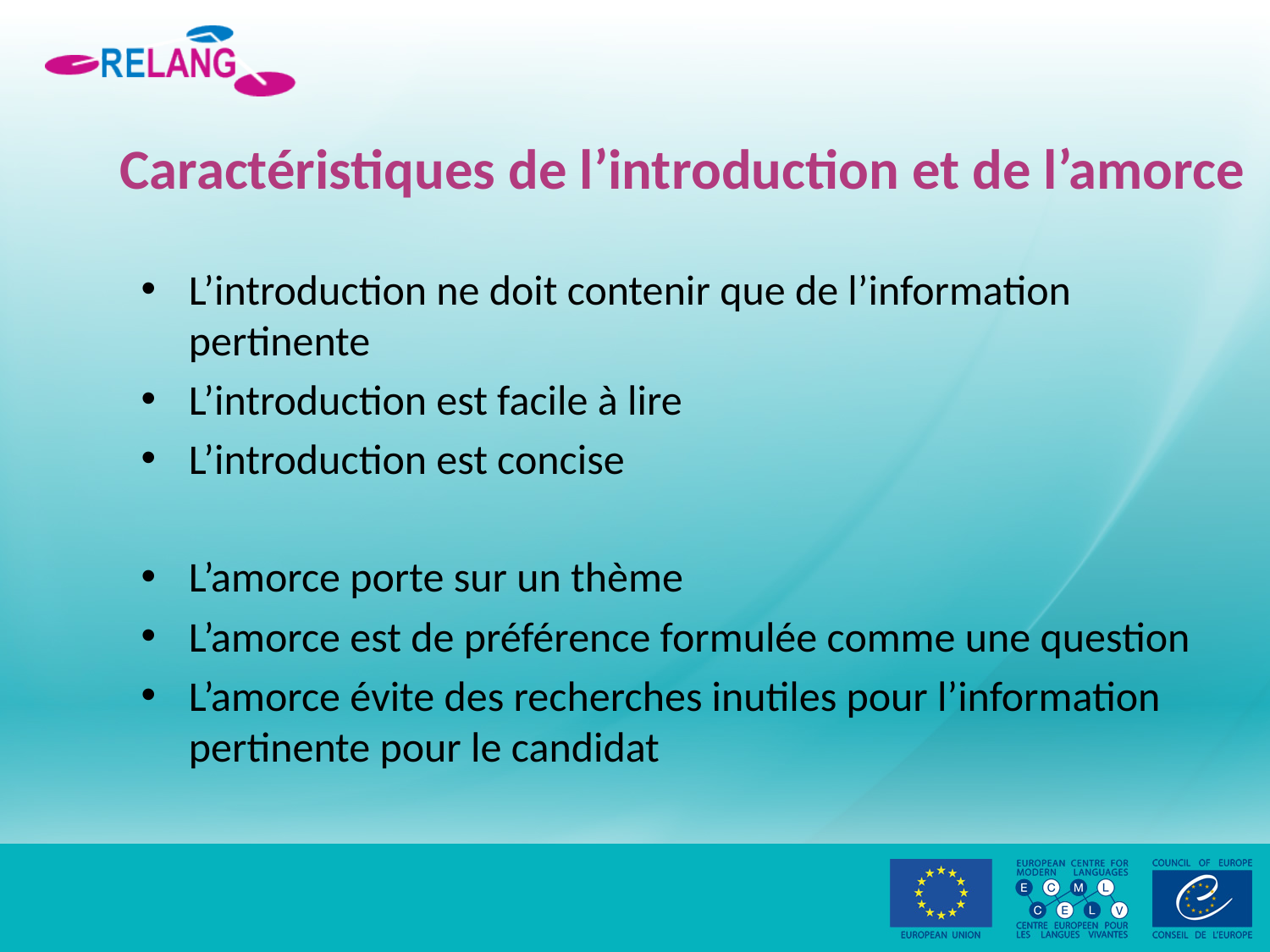

# Caractéristiques de l’introduction et de l’amorce
L’introduction ne doit contenir que de l’information pertinente
L’introduction est facile à lire
L’introduction est concise

L’amorce porte sur un thème
L’amorce est de préférence formulée comme une question
L’amorce évite des recherches inutiles pour l’information pertinente pour le candidat